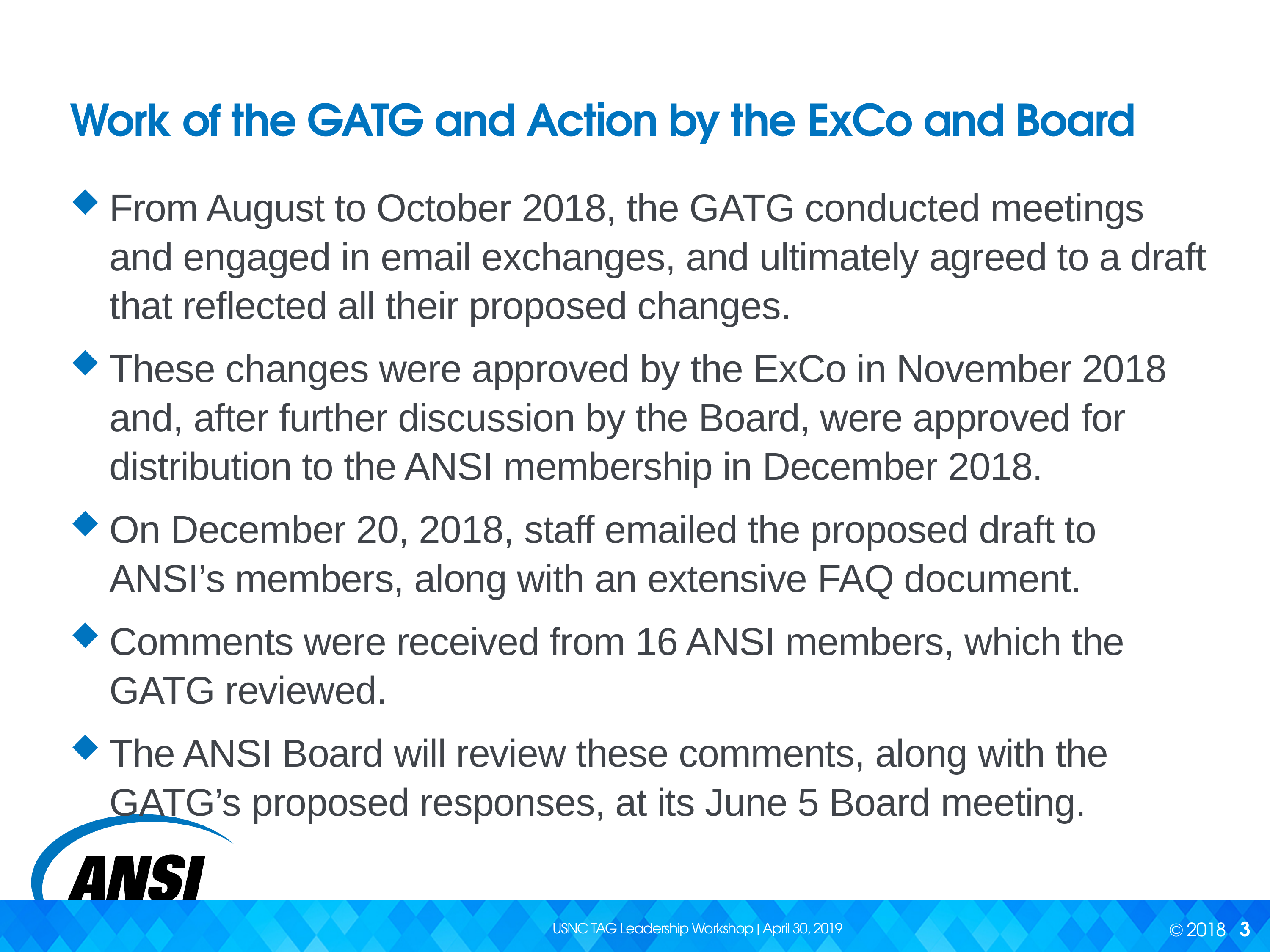

# Work of the GATG and Action by the ExCo and Board
From August to October 2018, the GATG conducted meetings and engaged in email exchanges, and ultimately agreed to a draft that reflected all their proposed changes.
These changes were approved by the ExCo in November 2018 and, after further discussion by the Board, were approved for distribution to the ANSI membership in December 2018.
On December 20, 2018, staff emailed the proposed draft to ANSI’s members, along with an extensive FAQ document.
Comments were received from 16 ANSI members, which the GATG reviewed.
The ANSI Board will review these comments, along with the GATG’s proposed responses, at its June 5 Board meeting.
USNC TAG Leadership Workshop | April 30, 2019
© 2018   3